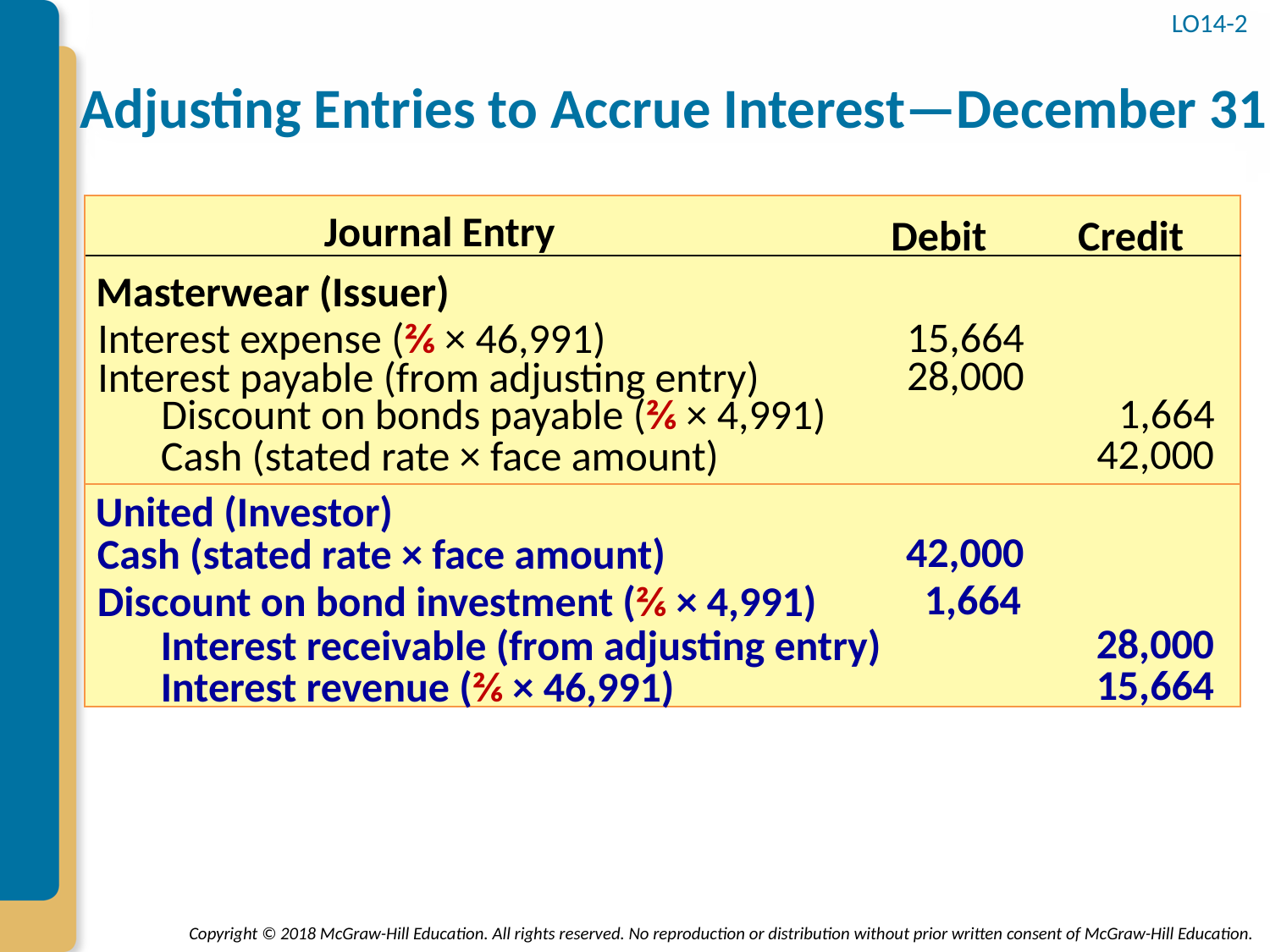

LO14-2
# Adjusting Entries to Accrue Interest—December 31

Journal Entry
Credit
Debit
Masterwear (Issuer)
15,664
Interest expense (2⁄6 × 46,991)
28,000
Interest payable (from adjusting entry)
1,664
Discount on bonds payable (2⁄6 × 4,991)

42,000
Cash (stated rate × face amount)
United (Investor)

42,000
Cash (stated rate × face amount)
1,664
Discount on bond investment (2⁄6 × 4,991)

28,000
Interest receivable (from adjusting entry)
15,664
Interest revenue (2⁄6 × 46,991)